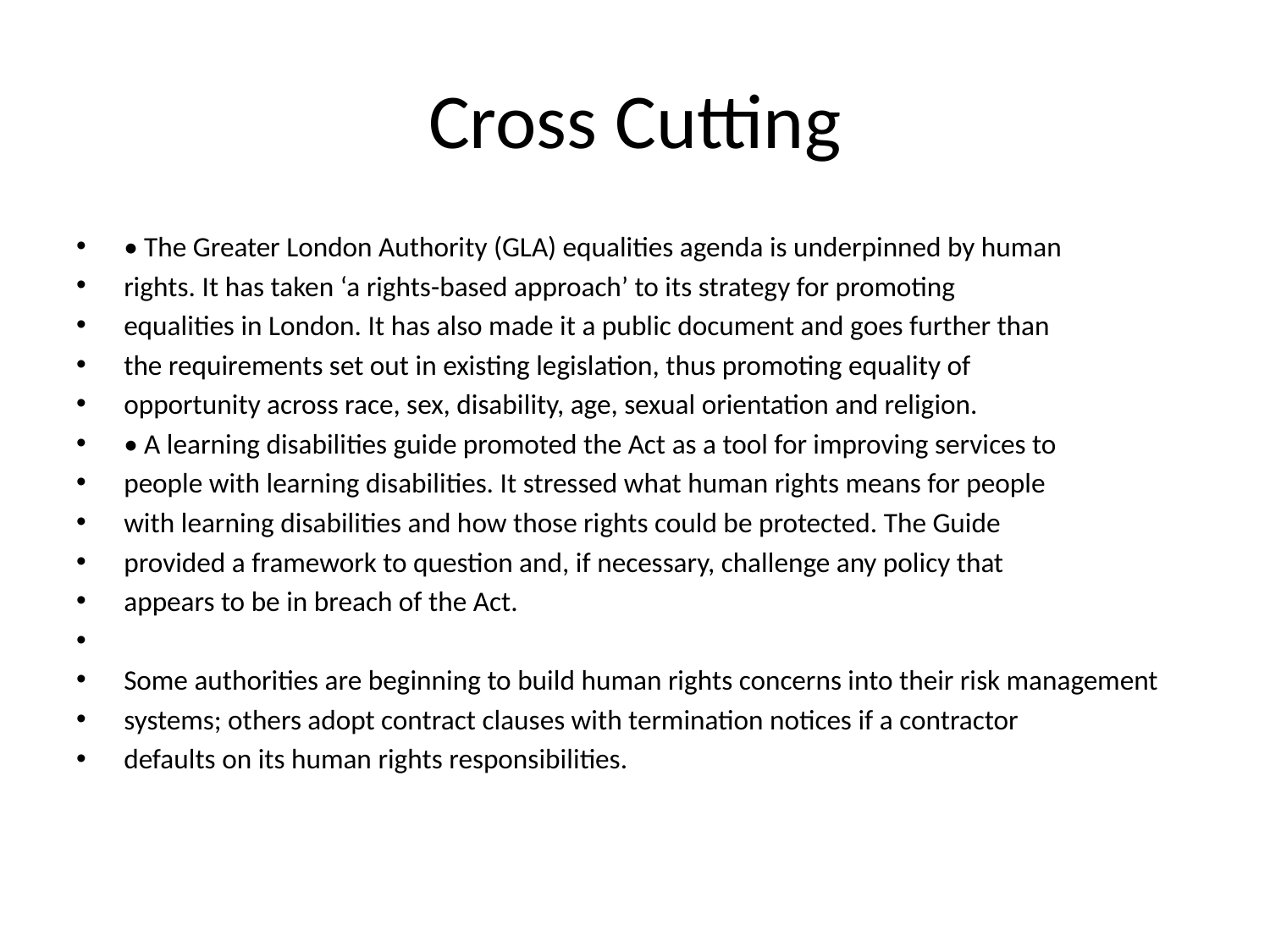

# Cross Cutting
• The Greater London Authority (GLA) equalities agenda is underpinned by human
rights. It has taken ‘a rights-based approach’ to its strategy for promoting
equalities in London. It has also made it a public document and goes further than
the requirements set out in existing legislation, thus promoting equality of
opportunity across race, sex, disability, age, sexual orientation and religion.
• A learning disabilities guide promoted the Act as a tool for improving services to
people with learning disabilities. It stressed what human rights means for people
with learning disabilities and how those rights could be protected. The Guide
provided a framework to question and, if necessary, challenge any policy that
appears to be in breach of the Act.

Some authorities are beginning to build human rights concerns into their risk management
systems; others adopt contract clauses with termination notices if a contractor
defaults on its human rights responsibilities.